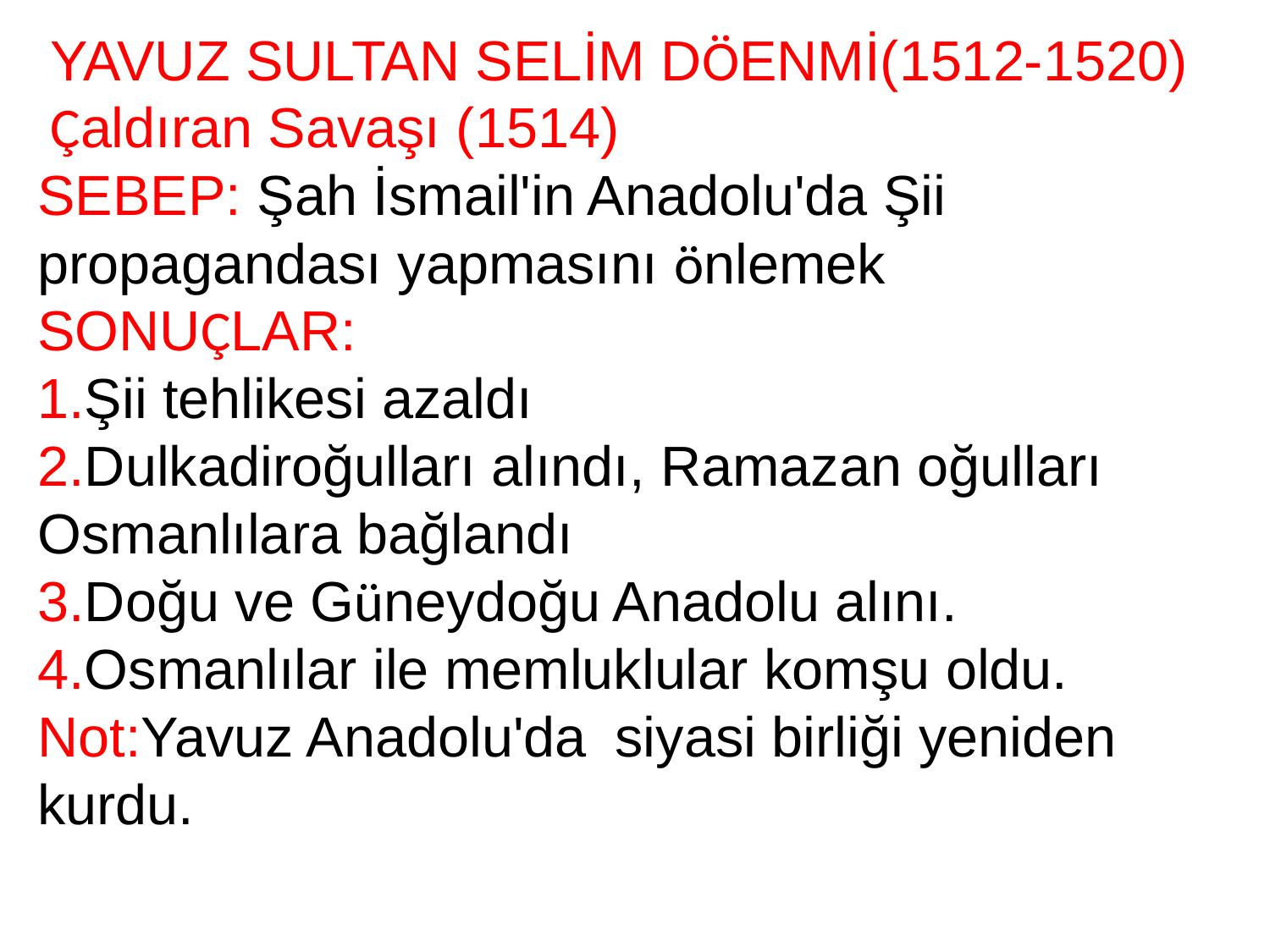

YAVUZ SULTAN SELİM DÖENMİ(1512-1520)
 Çaldıran Savaşı (1514)
SEBEP: Şah İsmail'in Anadolu'da Şii propagandası yapmasını önlemek
SONUÇLAR:
1.Şii tehlikesi azaldı
2.Dulkadiroğulları alındı, Ramazan oğulları Osmanlılara bağlandı
3.Doğu ve Güneydoğu Anadolu alını.
4.Osmanlılar ile memluklular komşu oldu.
Not:Yavuz Anadolu'da  siyasi birliği yeniden kurdu.